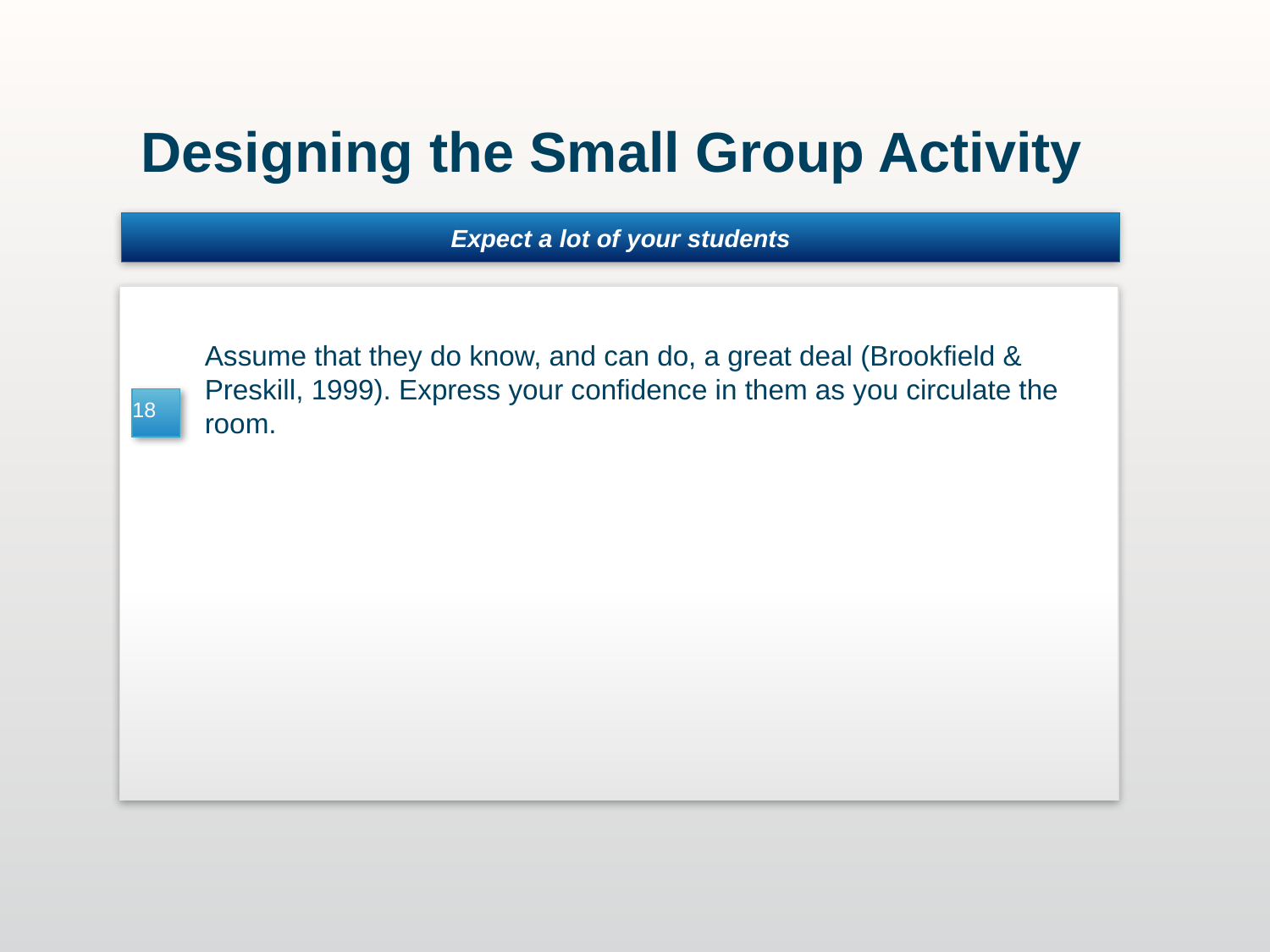

Designing the Small Group Activity
Expect a lot of your students

Templates
Assume that they do know, and can do, a great deal (Brookfield & Preskill, 1999). Express your confidence in them as you circulate the room.

18